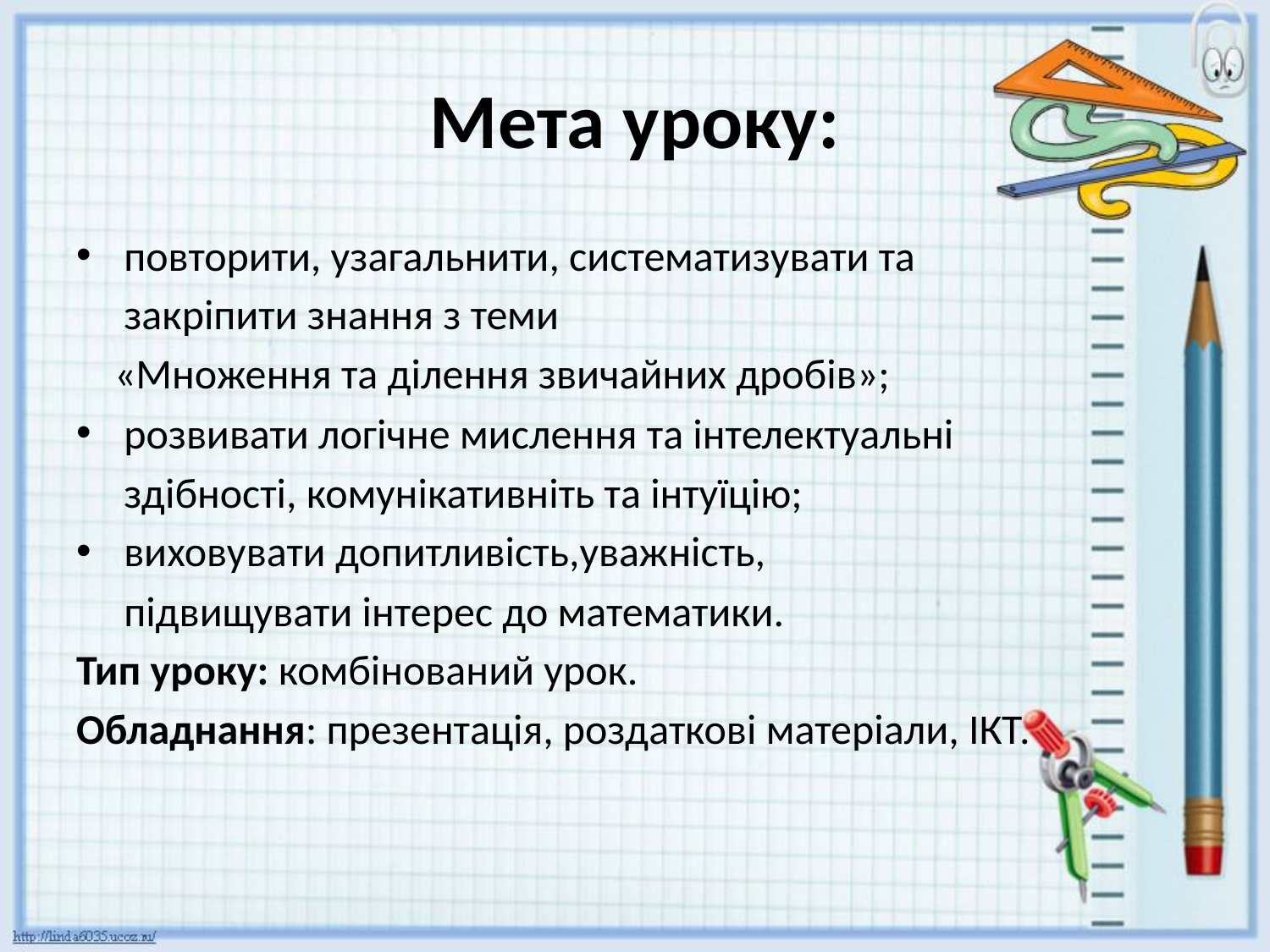

# Мета уроку:
повторити, узагальнити, систематизувати та
     закріпити знання з теми
    «Множення та ділення звичайних дробів»;
розвивати логічне мислення та інтелектуальні
     здібності, комунікативніть та інтуїцію;
виховувати допитливість,уважність,
     підвищувати інтерес до математики.
Тип уроку: комбінований урок.
Обладнання: презентація, роздаткові матеріали, ІКТ.